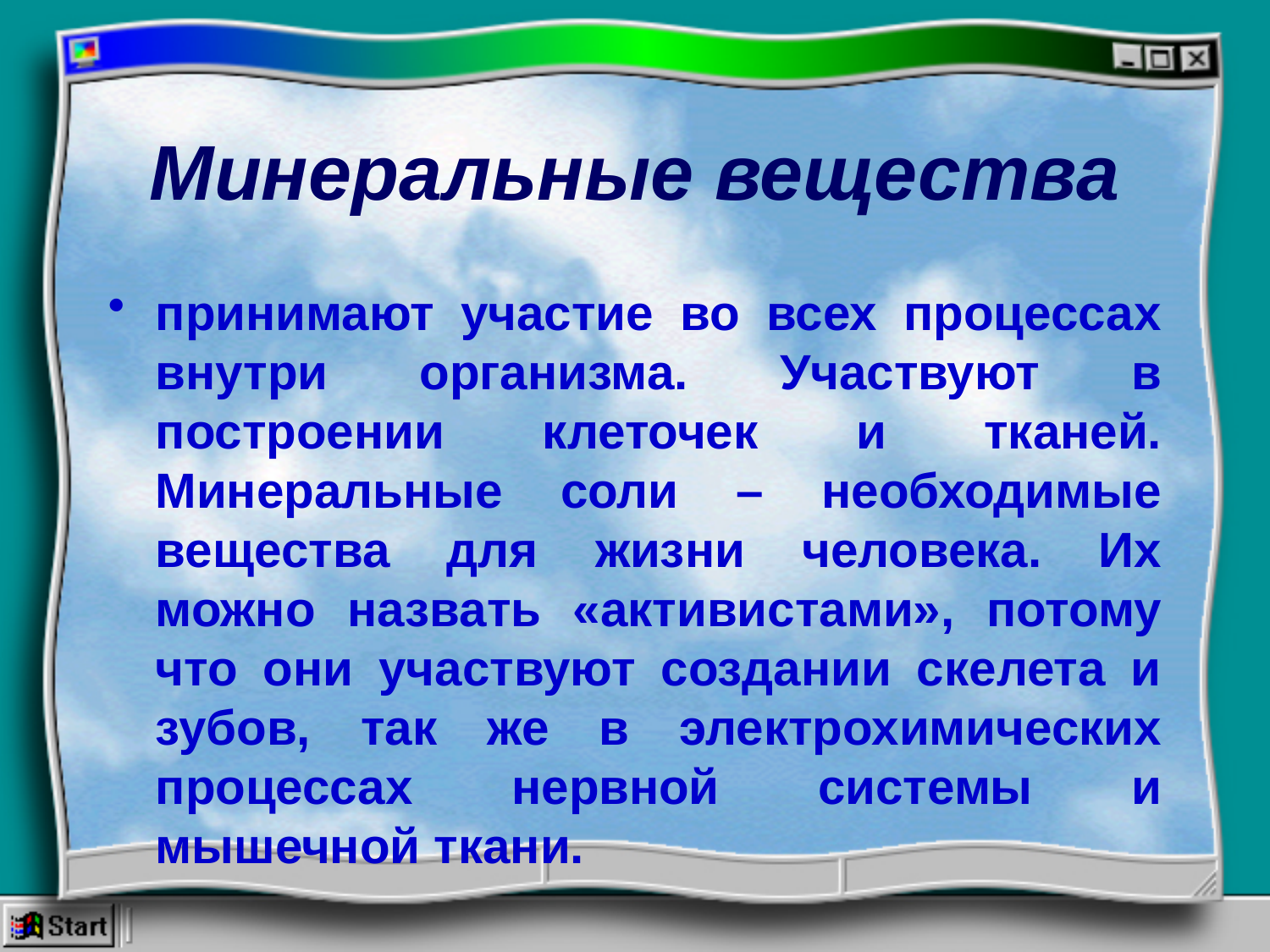

# Минеральные вещества
принимают участие во всех процессах внутри организма. Участвуют в построении клеточек и тканей. Минеральные соли – необходимые вещества для жизни человека. Их можно назвать «активистами», потому что они участвуют создании скелета и зубов, так же в электрохимических процессах нервной системы и мышечной ткани.